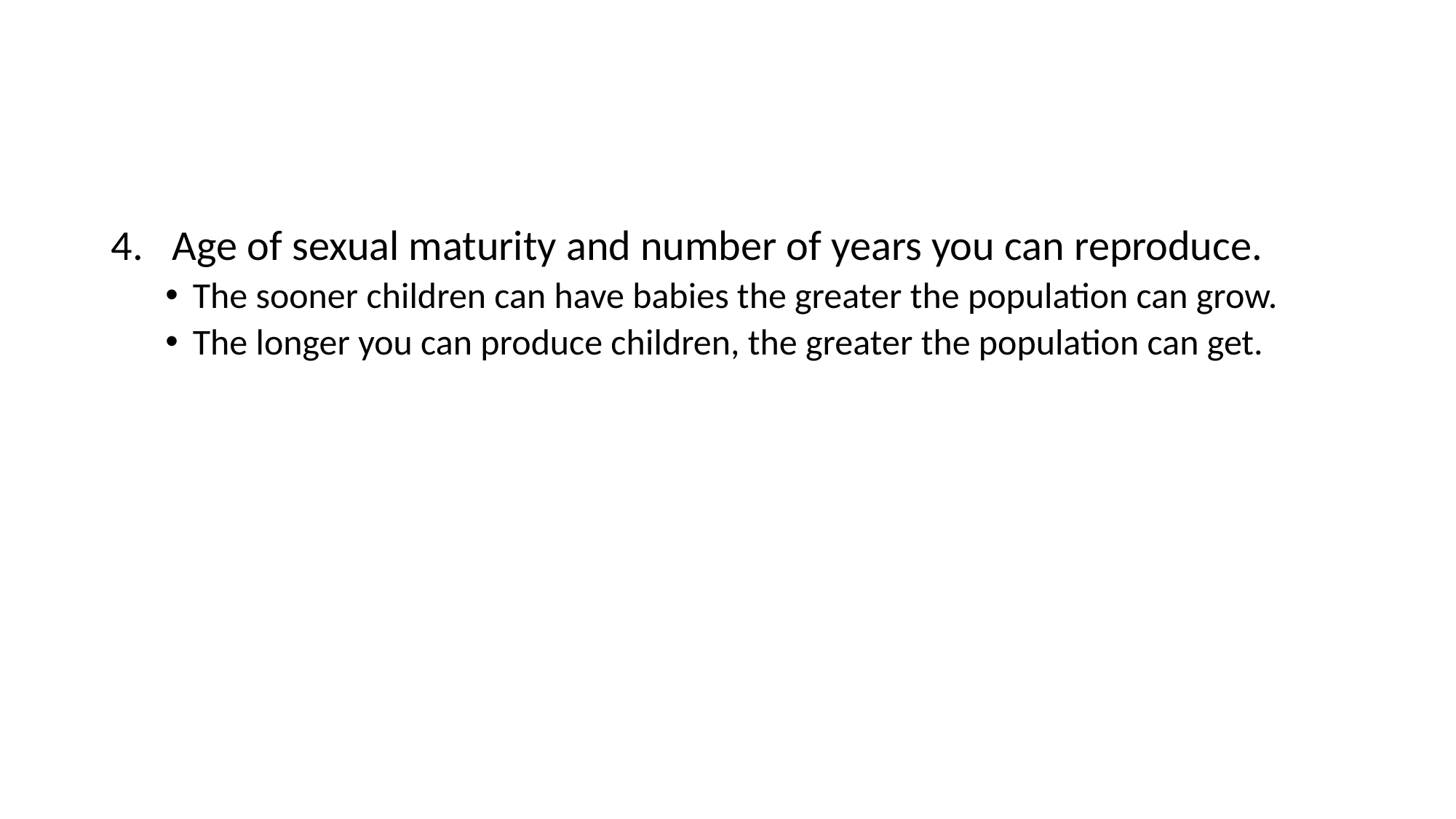

#
Age of sexual maturity and number of years you can reproduce.
The sooner children can have babies the greater the population can grow.
The longer you can produce children, the greater the population can get.